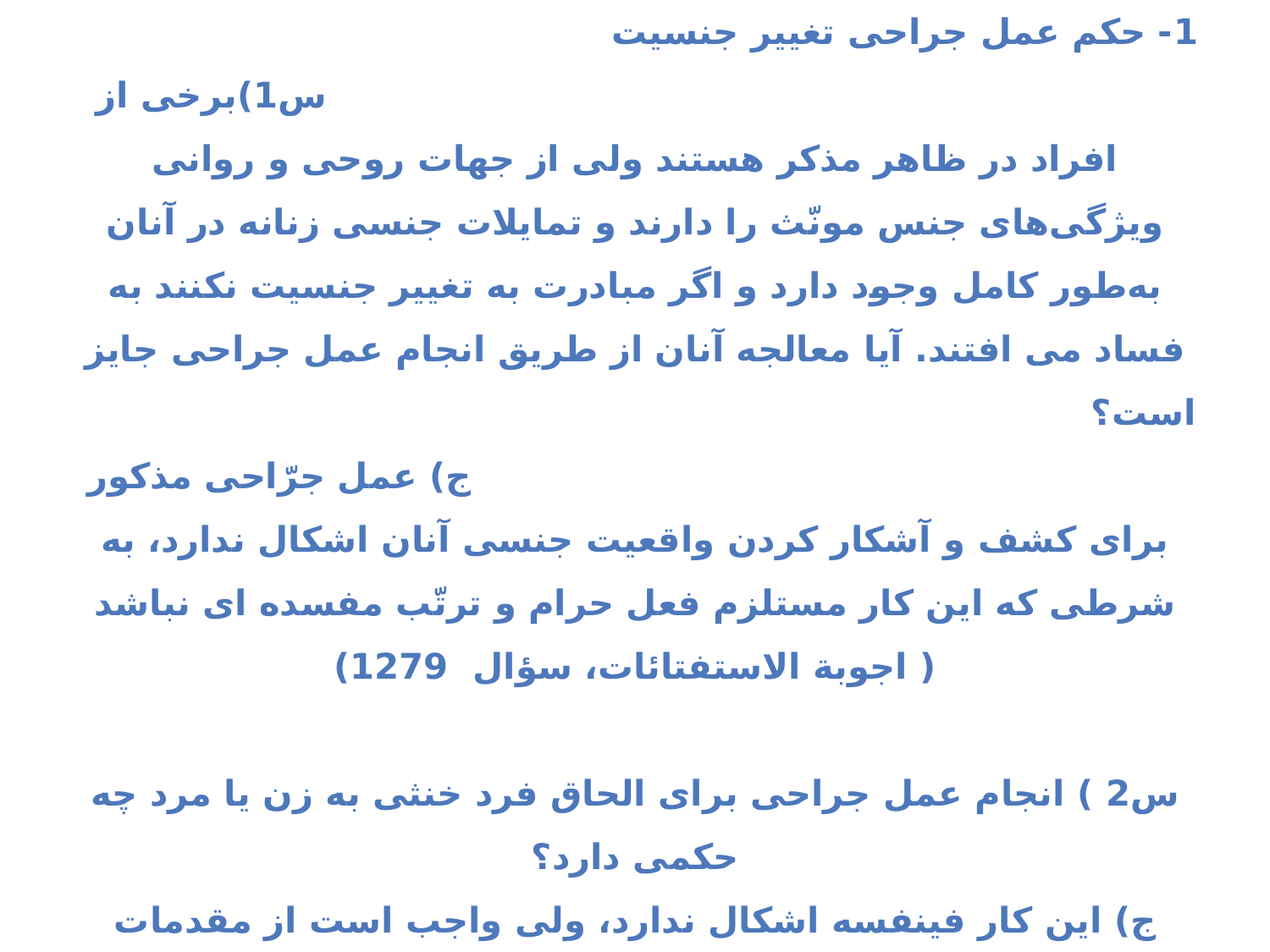

2/3- تغییر وتعیین جنسیت
1- حکم عمل جراحی تغییر جنسیت                                                                                                                  س1)برخی از افراد در ظاهر مذکر هستند ولی از جهات روحی و روانی ویژگی‌های جنس مونّث را دارند و تمایلات جنسی زنانه در آنان به‌طور کامل وجود دارد و اگر مبادرت به تغییر جنسیت نکنند به فساد می افتند. آیا معالجه آنان از طریق انجام عمل جراحی جایز است؟                                                                                                                                              ج) عمل جرّاحی مذکور برای کشف و آشکار کردن واقعیت جنسی آنان اشکال ندارد، به شرطی که این کار مستلزم فعل حرام و ترتّب مفسده ای نباشد
( اجوبة الاستفتائات، سؤال  1279)

س2 ) انجام عمل جراحی برای الحاق فرد خنثی به زن یا مرد چه حکمی دارد؟
ج) اين کار فی‏نفسه اشکال ندارد، ولی واجب است از مقدمات حرام پرهيز شود.(همان،س1280)